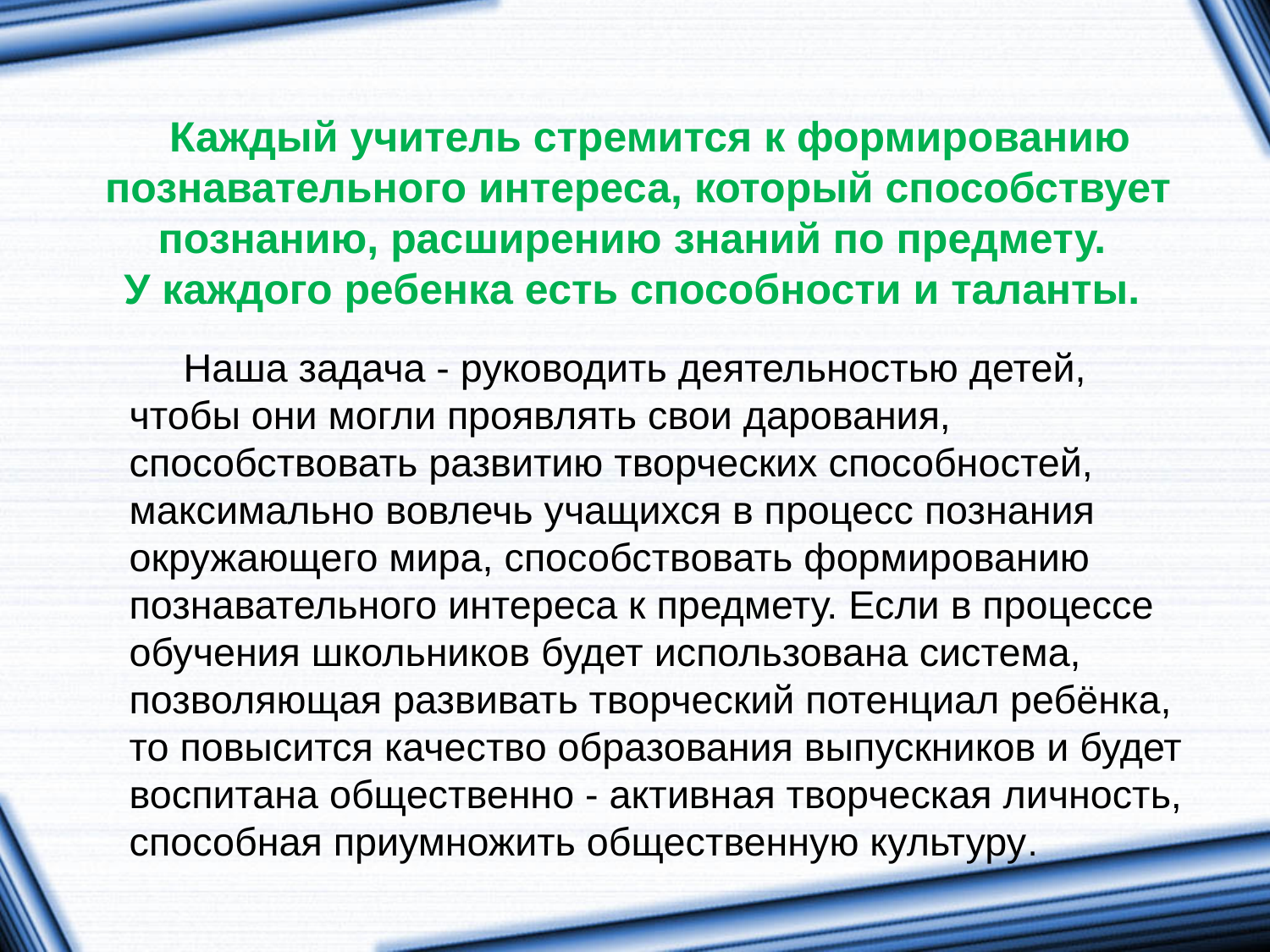

# Каждый учитель стремится к формированию познавательного интереса, который способствует познанию, расширению знаний по предмету. У каждого ребенка есть способности и таланты.
         Наша задача - руководить деятельностью детей, чтобы они могли проявлять свои дарования, способствовать развитию творческих способностей, максимально вовлечь учащихся в процесс познания окружающего мира, способствовать формированию познавательного интереса к предмету. Если в процессе обучения школьников будет использована система, позволяющая развивать творческий потенциал ребёнка, то повысится качество образования выпускников и будет воспитана общественно - активная творческая личность, способная приумножить общественную культуру.